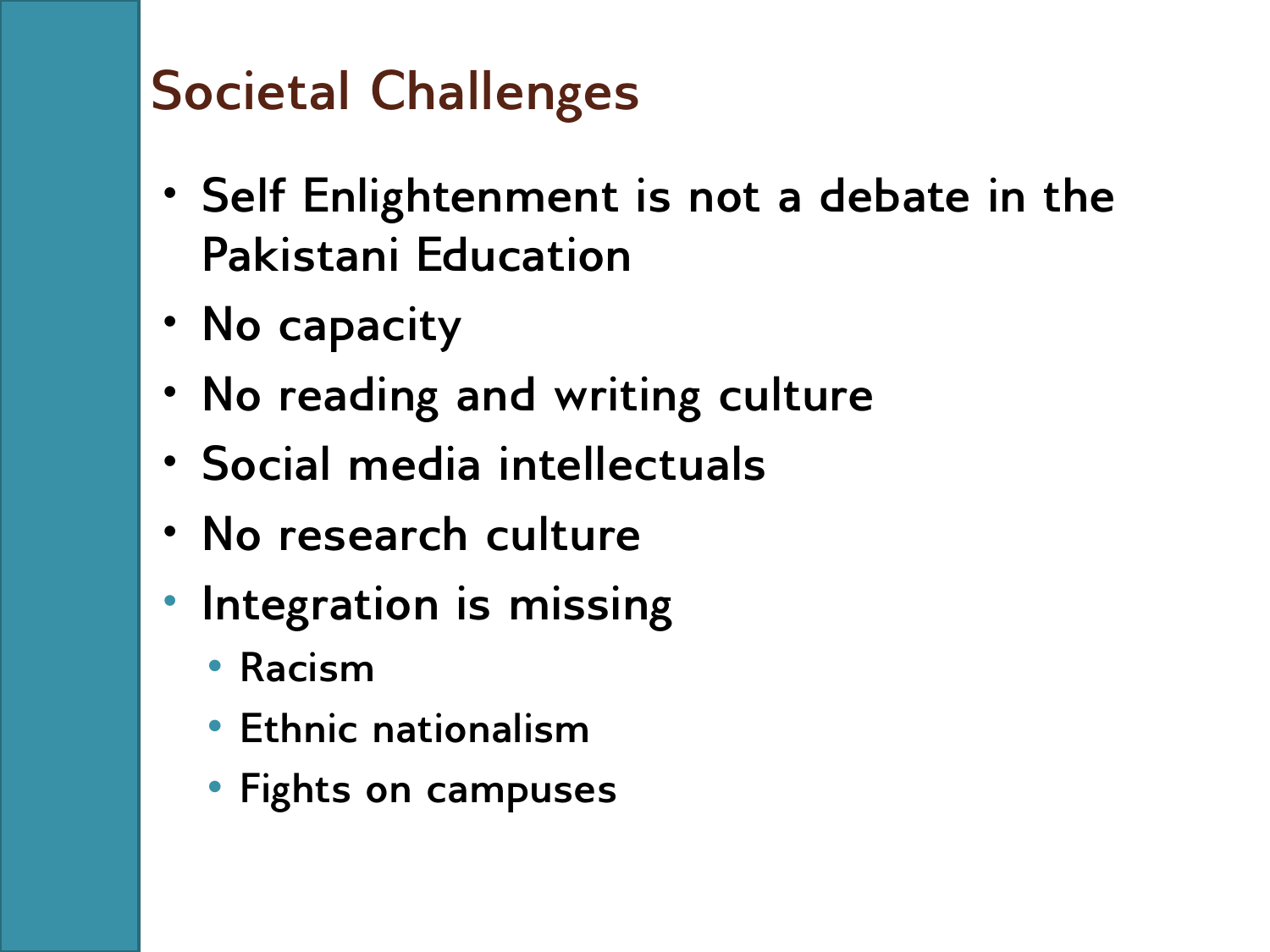

Societal Challenges
Self Enlightenment is not a debate in the Pakistani Education
No capacity
No reading and writing culture
Social media intellectuals
No research culture
Integration is missing
Racism
Ethnic nationalism
Fights on campuses